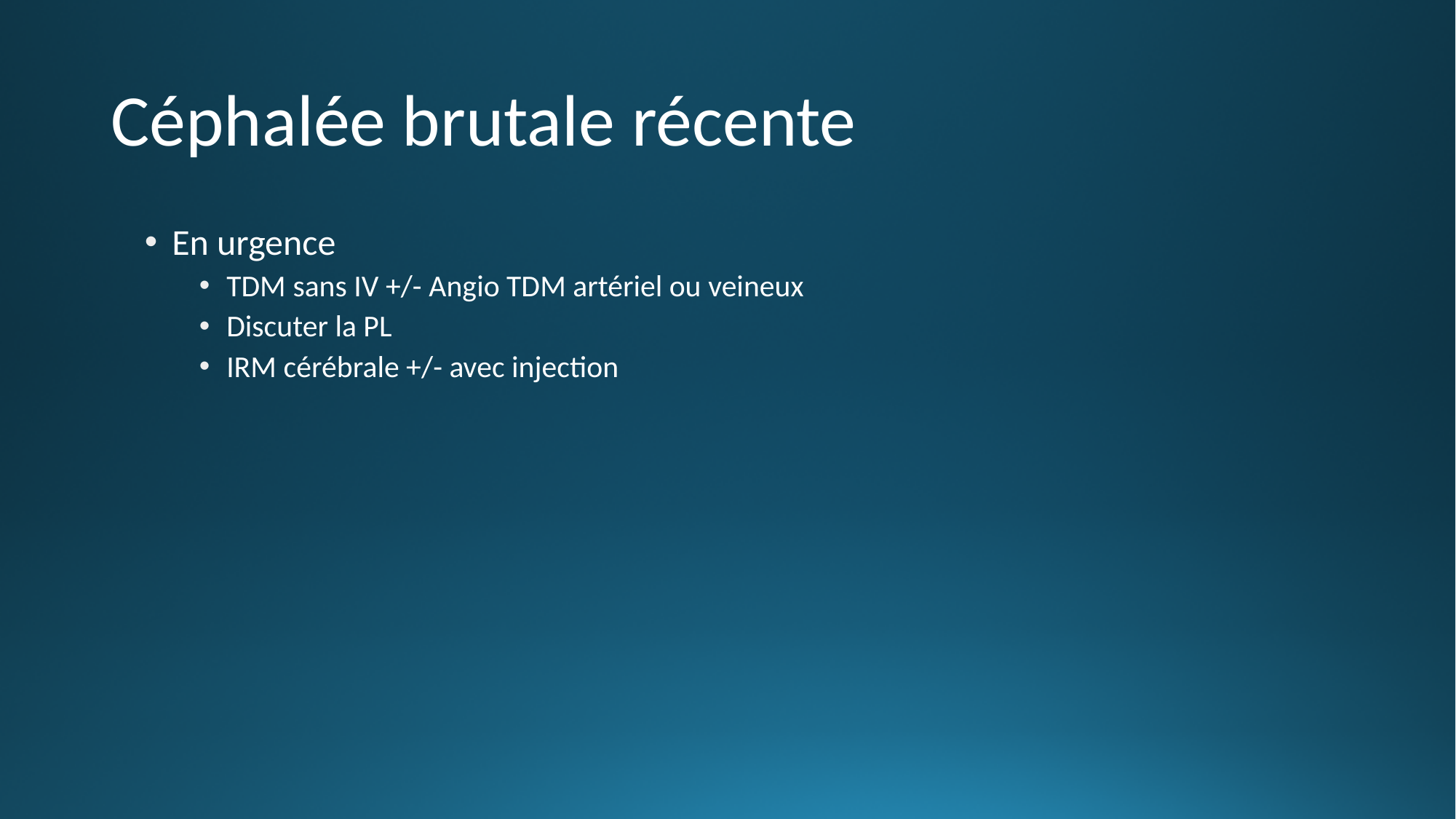

# Céphalée brutale récente
En urgence
TDM sans IV +/- Angio TDM artériel ou veineux
Discuter la PL
IRM cérébrale +/- avec injection